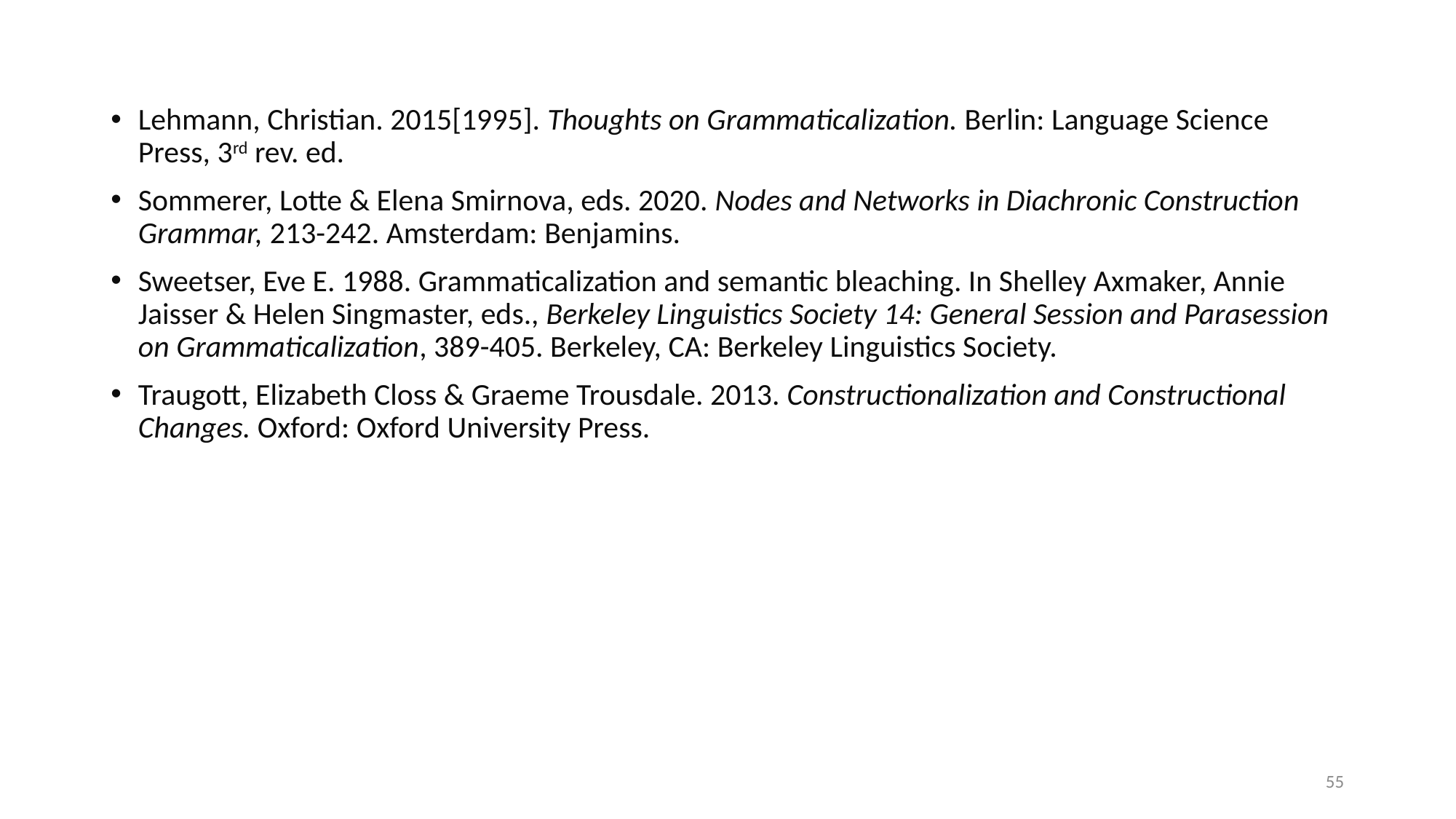

Lehmann, Christian. 2015[1995]. Thoughts on Grammaticalization. Berlin: Language Science Press, 3rd rev. ed.
Sommerer, Lotte & Elena Smirnova, eds. 2020. Nodes and Networks in Diachronic Construction Grammar, 213-242. Amsterdam: Benjamins.
Sweetser, Eve E. 1988. Grammaticalization and semantic bleaching. In Shelley Axmaker, Annie Jaisser & Helen Singmaster, eds., Berkeley Linguistics Society 14: General Session and Parasession on Grammaticalization, 389-405. Berkeley, CA: Berkeley Linguistics Society.
Traugott, Elizabeth Closs & Graeme Trousdale. 2013. Constructionalization and Constructional Changes. Oxford: Oxford University Press.

55